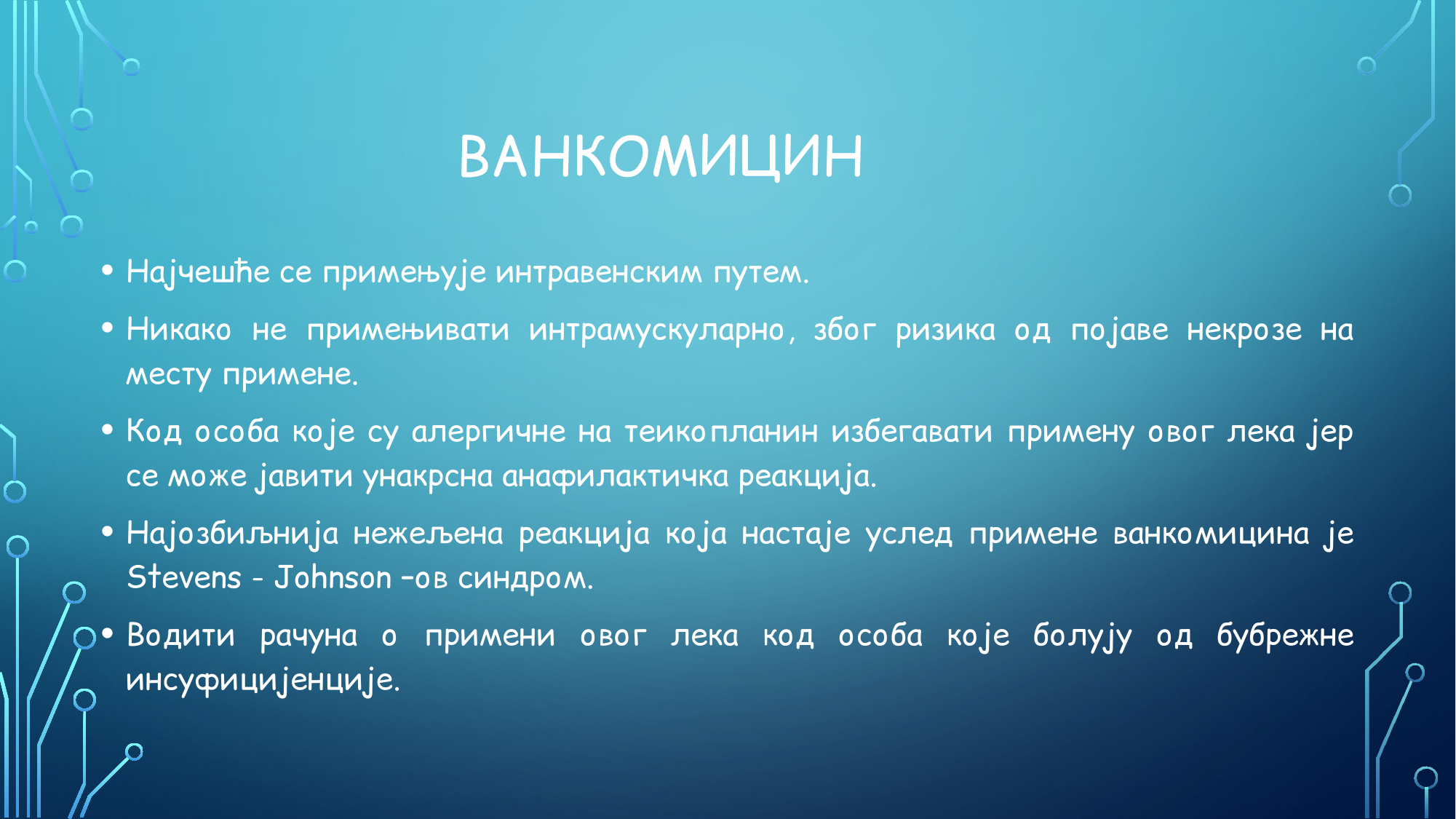

# Ванкомицин
Најчешће се примењује интравенским путем.
Никако не примењивати интрамускуларно, због ризика од појаве некрозе на месту примене.
Код особа које су алергичне на теикопланин избегавати примену овог лека јер се може јавити унакрсна анафилактичка реакција.
Најозбиљнија нежељена реакција која настаје услед примене ванкомицина је Stevens - Johnson –ов синдром.
Водити рачуна о примени овог лека код особа које болују од бубрежне инсуфицијенције.